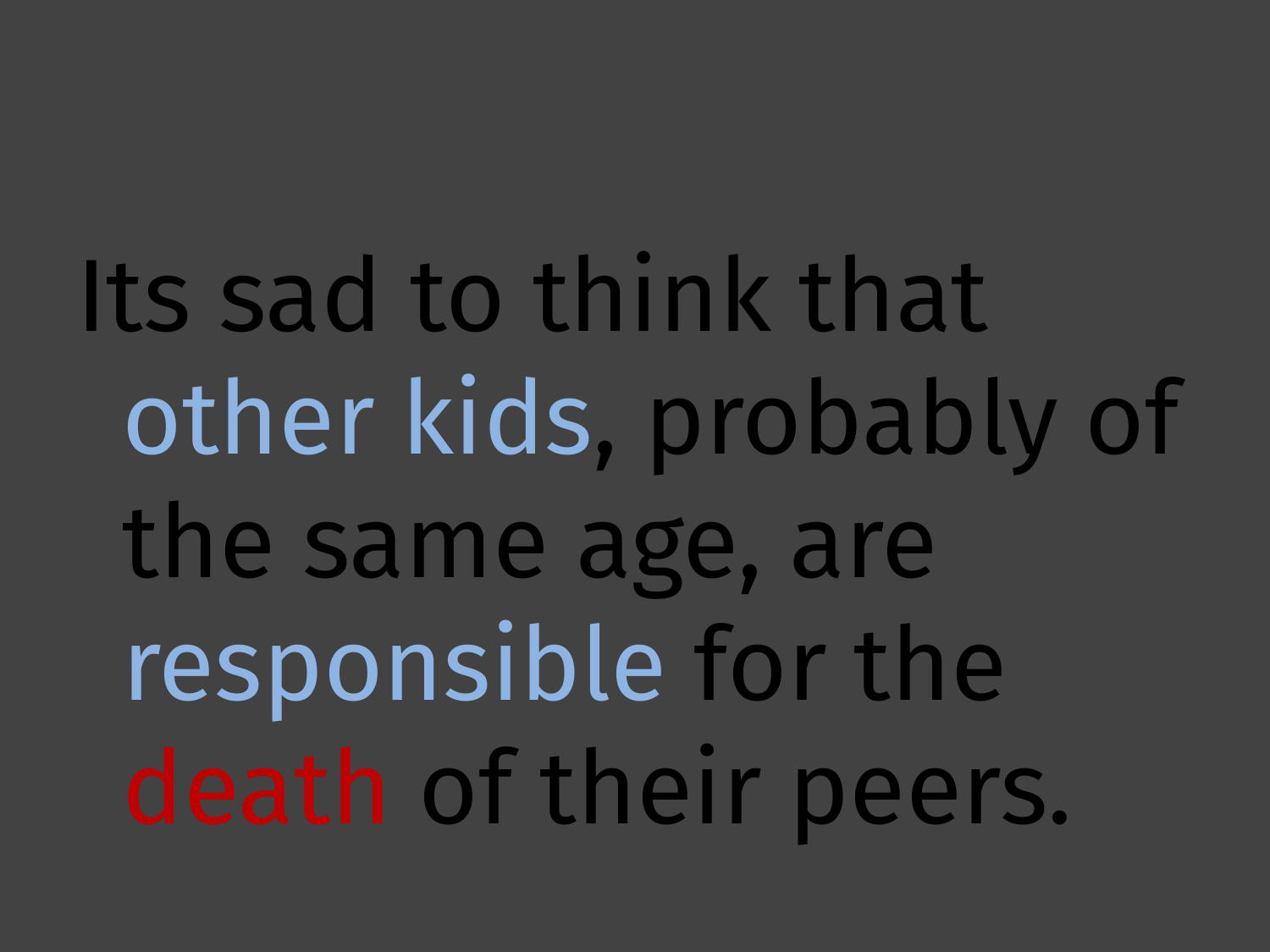

#
Its sad to think that other kids, probably of the same age, are responsible for the death of their peers.